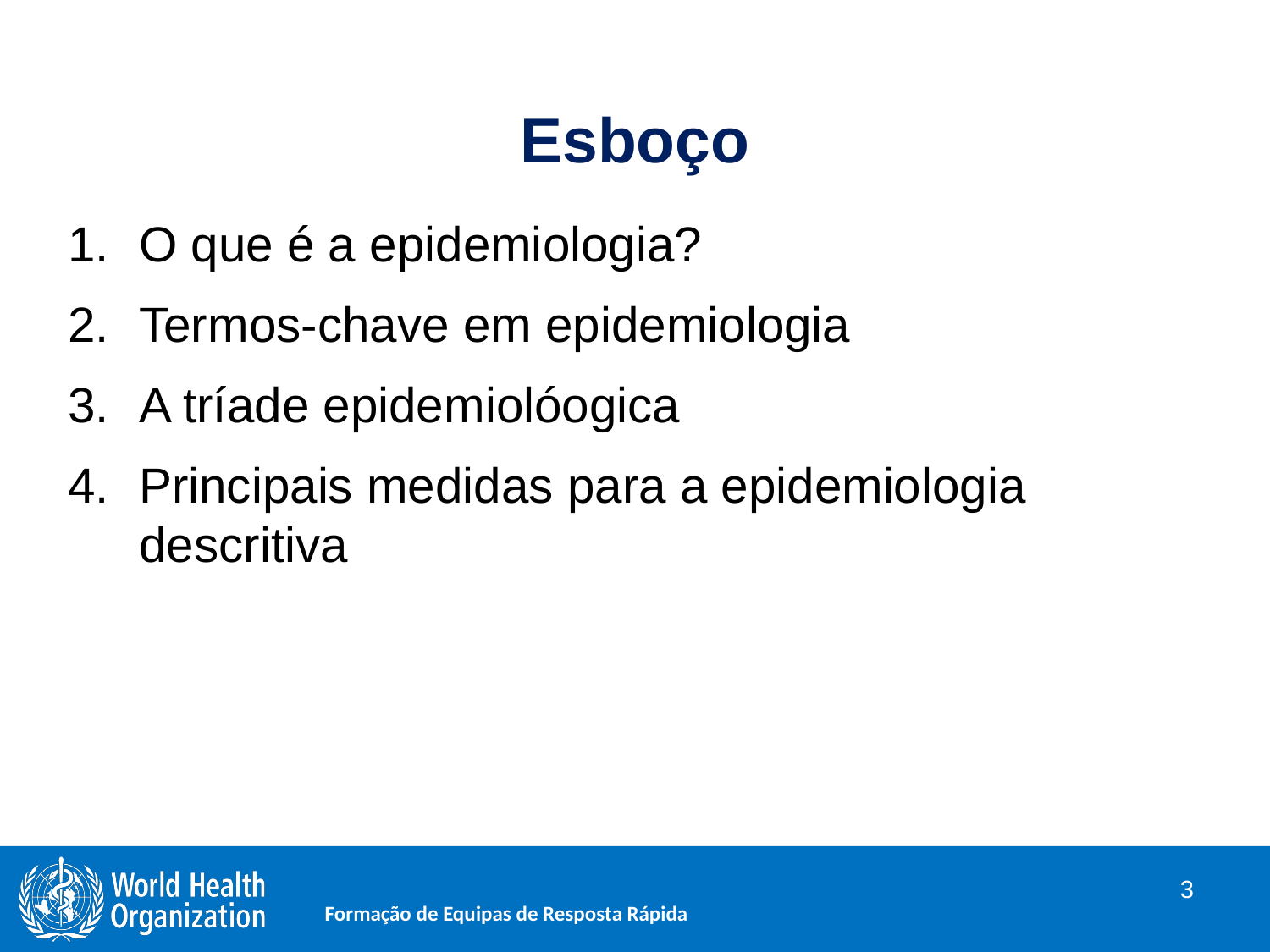

# Esboço
O que é a epidemiologia?
Termos-chave em epidemiologia
A tríade epidemiolóogica
Principais medidas para a epidemiologia descritiva
3